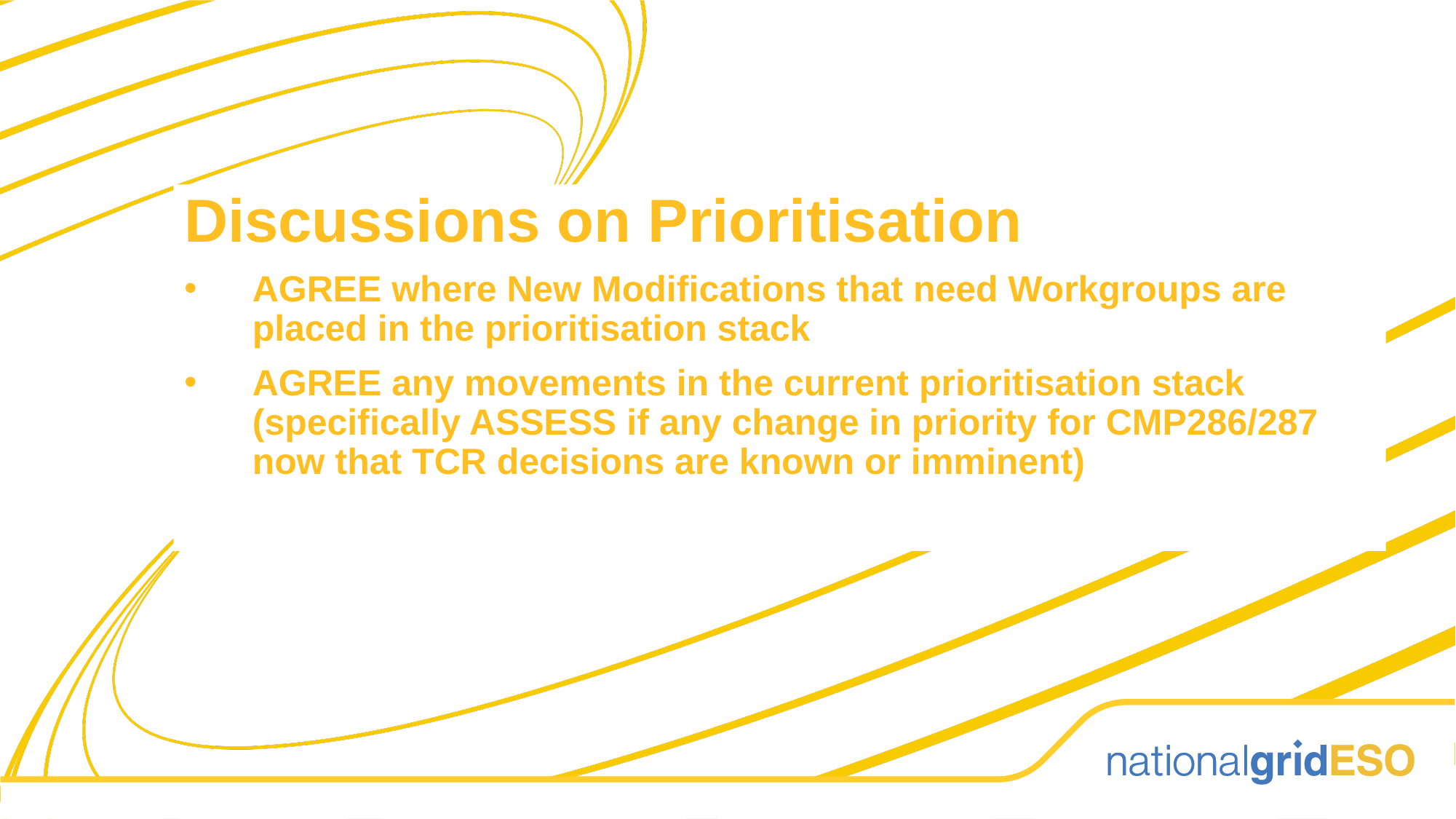

Discussions on Prioritisation
AGREE where New Modifications that need Workgroups are placed in the prioritisation stack
AGREE any movements in the current prioritisation stack (specifically ASSESS if any change in priority for CMP286/287 now that TCR decisions are known or imminent)